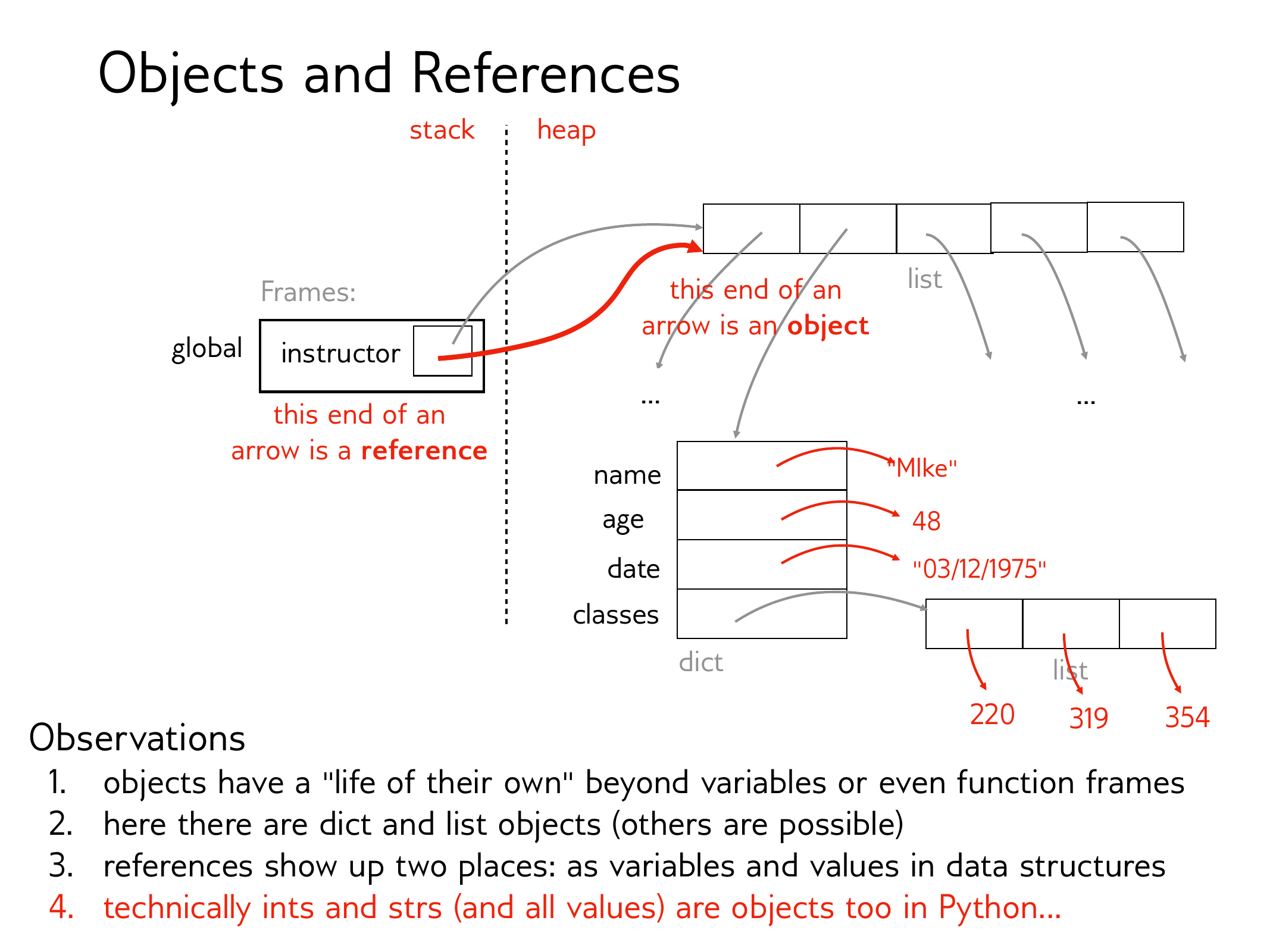

# Objects and References
stack
heap

list
this end of an
arrow is an object
Frames:

global

instructor
…
…
this end of an
arrow is a reference

"MIke"

name

age
48

date
"03/12/1975"

classes

dict
list
220
354
319
Observations
objects have a "life of their own" beyond variables or even function frames
here there are dict and list objects (others are possible)
references show up two places: as variables and values in data structures
technically ints and strs (and all values) are objects too in Python...